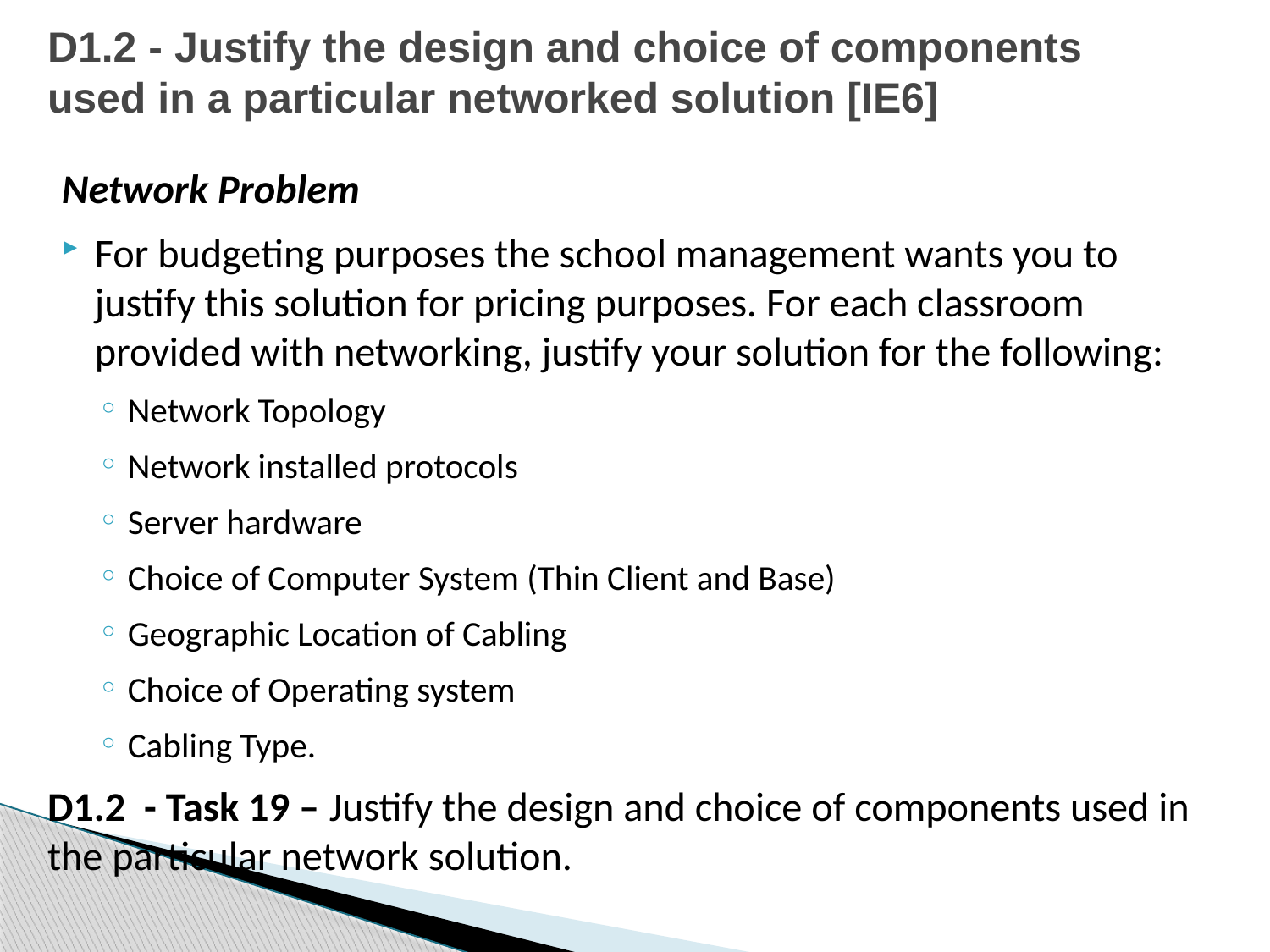

# D1.2 - Justify the design and choice of components used in a particular networked solution [IE6]
Network Problem
For budgeting purposes the school management wants you to justify this solution for pricing purposes. For each classroom provided with networking, justify your solution for the following:
Network Topology
Network installed protocols
Server hardware
Choice of Computer System (Thin Client and Base)
Geographic Location of Cabling
Choice of Operating system
Cabling Type.
D1.2  - Task 19 – Justify the design and choice of components used in the particular network solution.